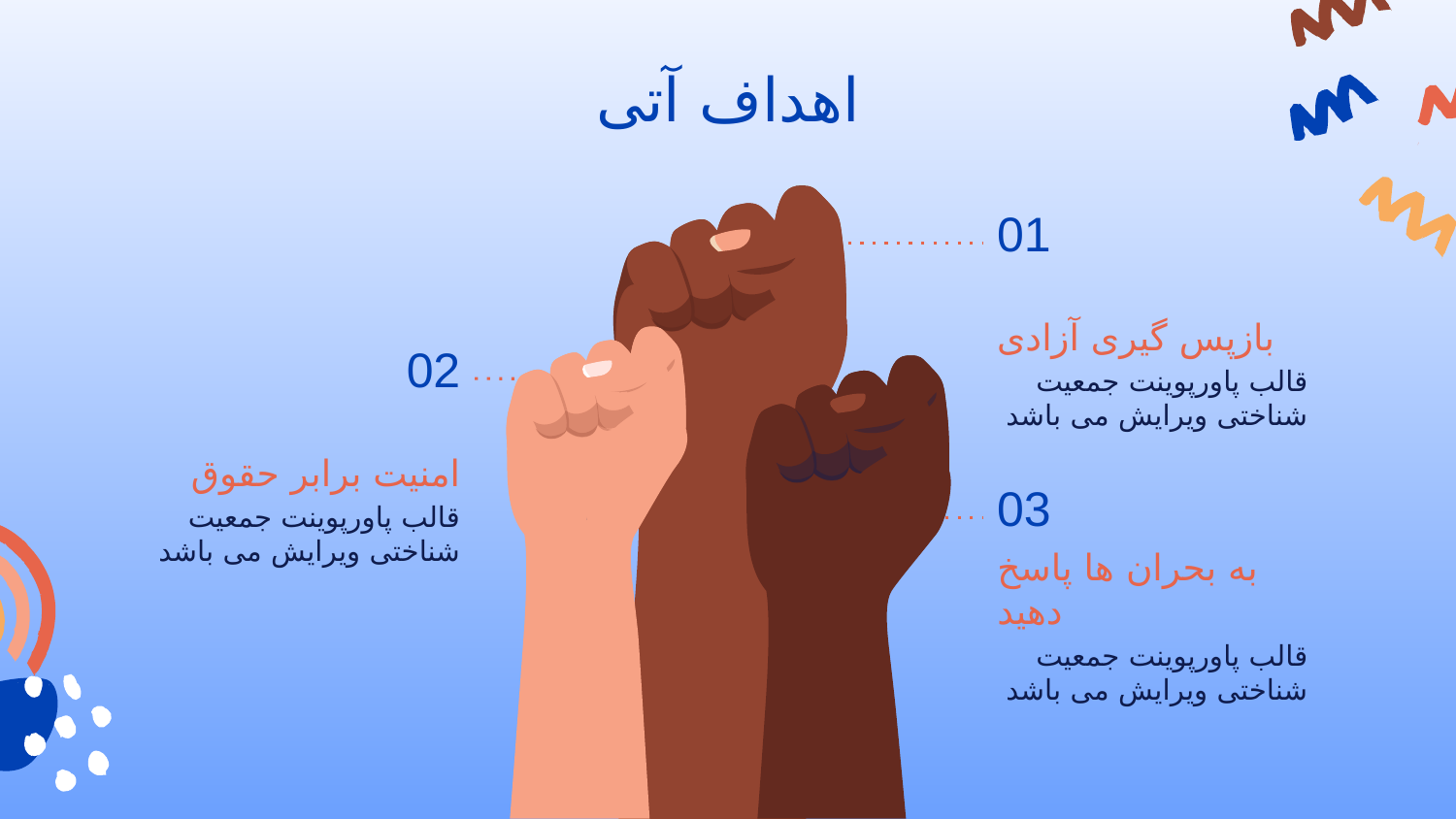

# اهداف آتی

01
بازپس گیری آزادی

02
قالب پاورپوینت جمعیت شناختی ویرایش می باشد

امنیت برابر حقوق
03
قالب پاورپوینت جمعیت شناختی ویرایش می باشد
به بحران ها پاسخ دهید
قالب پاورپوینت جمعیت شناختی ویرایش می باشد